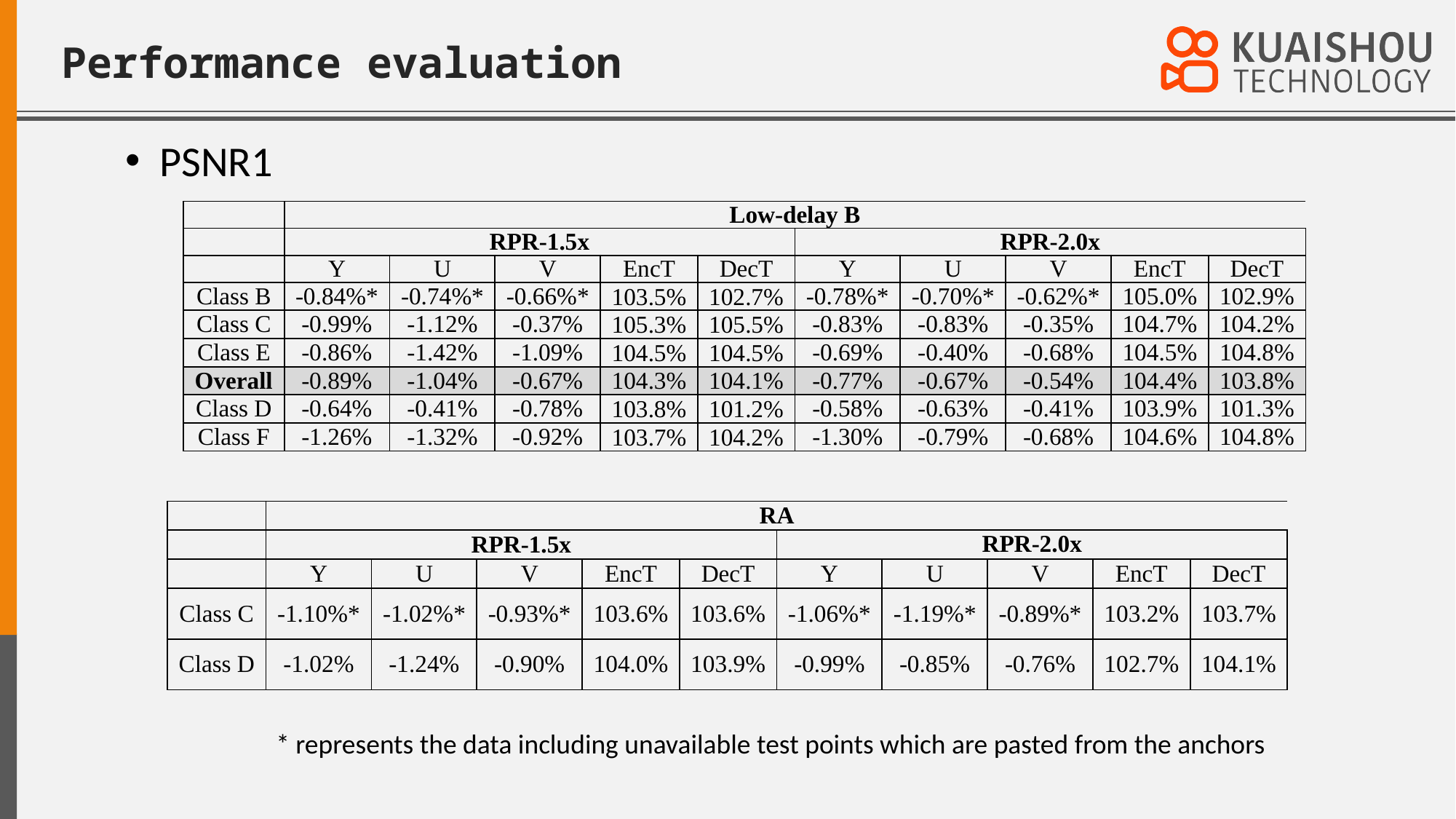

# Performance evaluation
PSNR1
|  | Low-delay B |  |  |  |  | Low-delay B PSNR1 |  |  |  |  |
| --- | --- | --- | --- | --- | --- | --- | --- | --- | --- | --- |
|  | RPR-1.5x |  |  |  |  | RPR-2.0x |  |  |  |  |
|  | Y | U | V | EncT | DecT | Y | U | V | EncT | DecT |
| Class B | -0.84%\* | -0.74%\* | -0.66%\* | 103.5% | 102.7% | -0.78%\* | -0.70%\* | -0.62%\* | 105.0% | 102.9% |
| Class C | -0.99% | -1.12% | -0.37% | 105.3% | 105.5% | -0.83% | -0.83% | -0.35% | 104.7% | 104.2% |
| Class E | -0.86% | -1.42% | -1.09% | 104.5% | 104.5% | -0.69% | -0.40% | -0.68% | 104.5% | 104.8% |
| Overall | -0.89% | -1.04% | -0.67% | 104.3% | 104.1% | -0.77% | -0.67% | -0.54% | 104.4% | 103.8% |
| Class D | -0.64% | -0.41% | -0.78% | 103.8% | 101.2% | -0.58% | -0.63% | -0.41% | 103.9% | 101.3% |
| Class F | -1.26% | -1.32% | -0.92% | 103.7% | 104.2% | -1.30% | -0.79% | -0.68% | 104.6% | 104.8% |
|  | RA |  |  |  |  | RA |  |  |  |  |
| --- | --- | --- | --- | --- | --- | --- | --- | --- | --- | --- |
|  | RPR-1.5x |  |  |  |  | RPR-2.0x |  |  |  |  |
|  | Y | U | V | EncT | DecT | Y | U | V | EncT | DecT |
| Class C | -1.10%\* | -1.02%\* | -0.93%\* | 103.6% | 103.6% | -1.06%\* | -1.19%\* | -0.89%\* | 103.2% | 103.7% |
| Class D | -1.02% | -1.24% | -0.90% | 104.0% | 103.9% | -0.99% | -0.85% | -0.76% | 102.7% | 104.1% |
* represents the data including unavailable test points which are pasted from the anchors